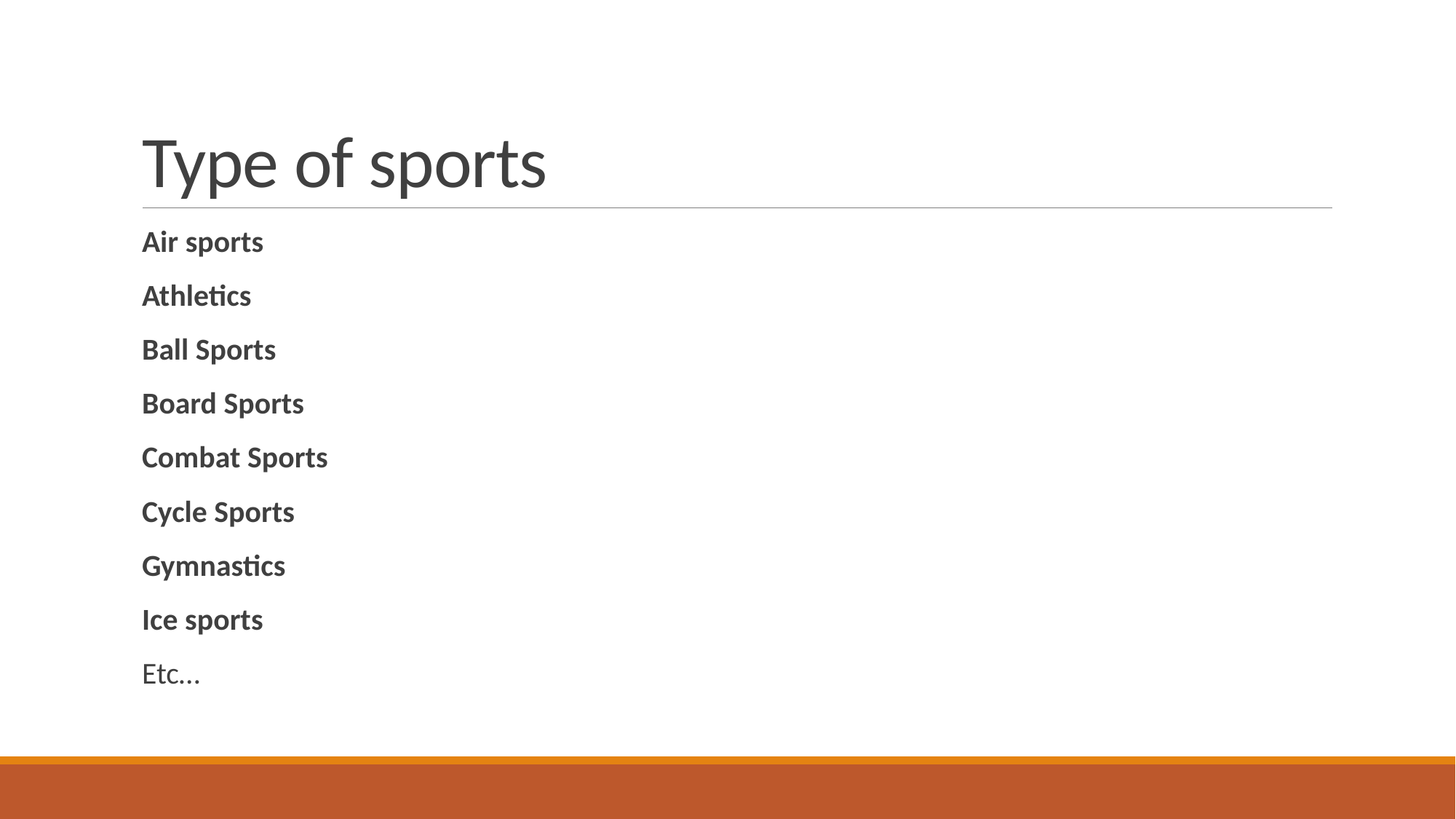

# Type of sports
Air sports
Athletics
Ball Sports
Board Sports
Combat Sports
Cycle Sports
Gymnastics
Ice sports
Etc…